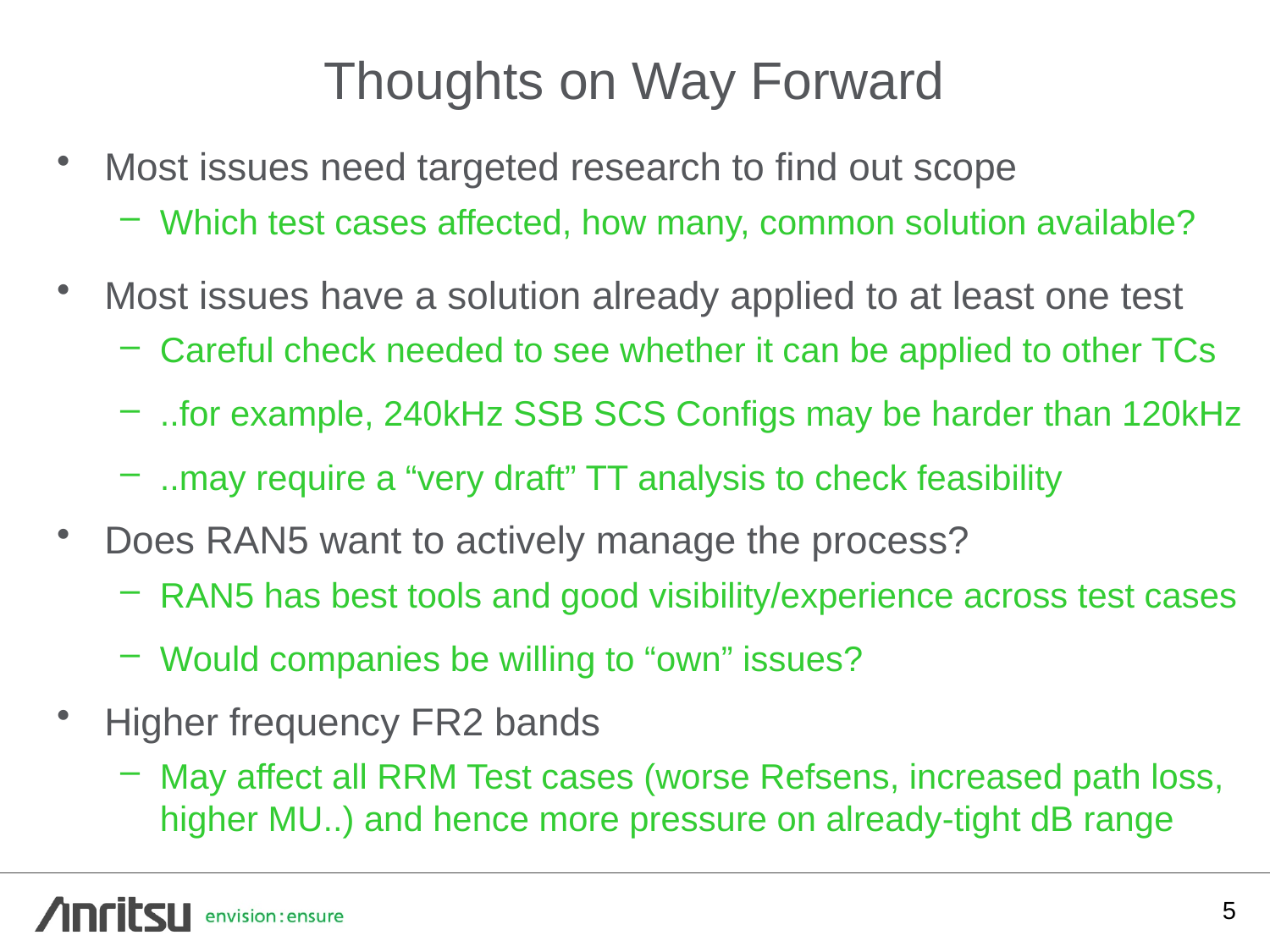

# Thoughts on Way Forward
Most issues need targeted research to find out scope
Which test cases affected, how many, common solution available?
Most issues have a solution already applied to at least one test
Careful check needed to see whether it can be applied to other TCs
..for example, 240kHz SSB SCS Configs may be harder than 120kHz
..may require a “very draft” TT analysis to check feasibility
Does RAN5 want to actively manage the process?
RAN5 has best tools and good visibility/experience across test cases
Would companies be willing to “own” issues?
Higher frequency FR2 bands
May affect all RRM Test cases (worse Refsens, increased path loss, higher MU..) and hence more pressure on already-tight dB range
5